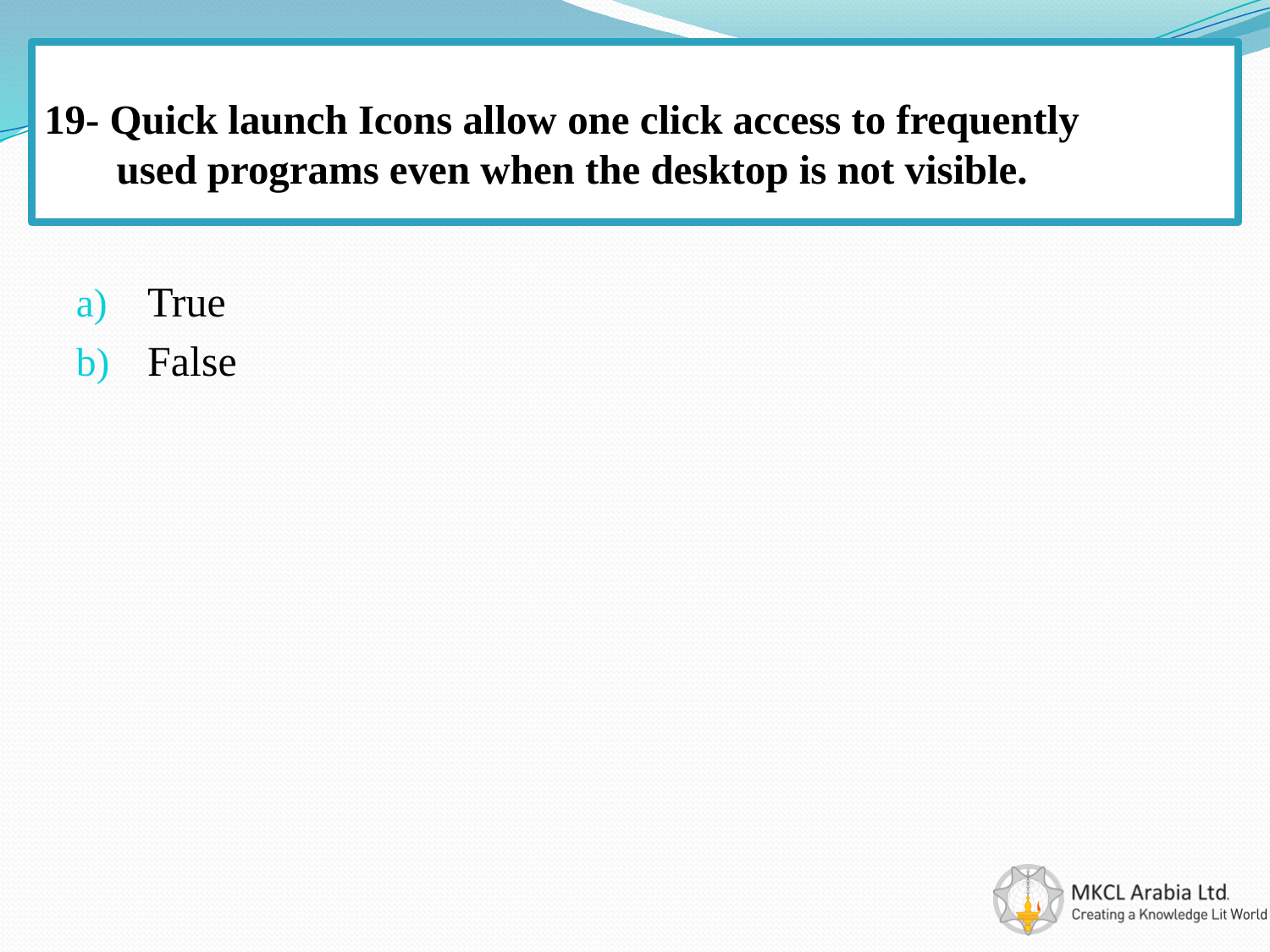

# 19- Quick launch Icons allow one click access to frequently used programs even when the desktop is not visible.
True
False